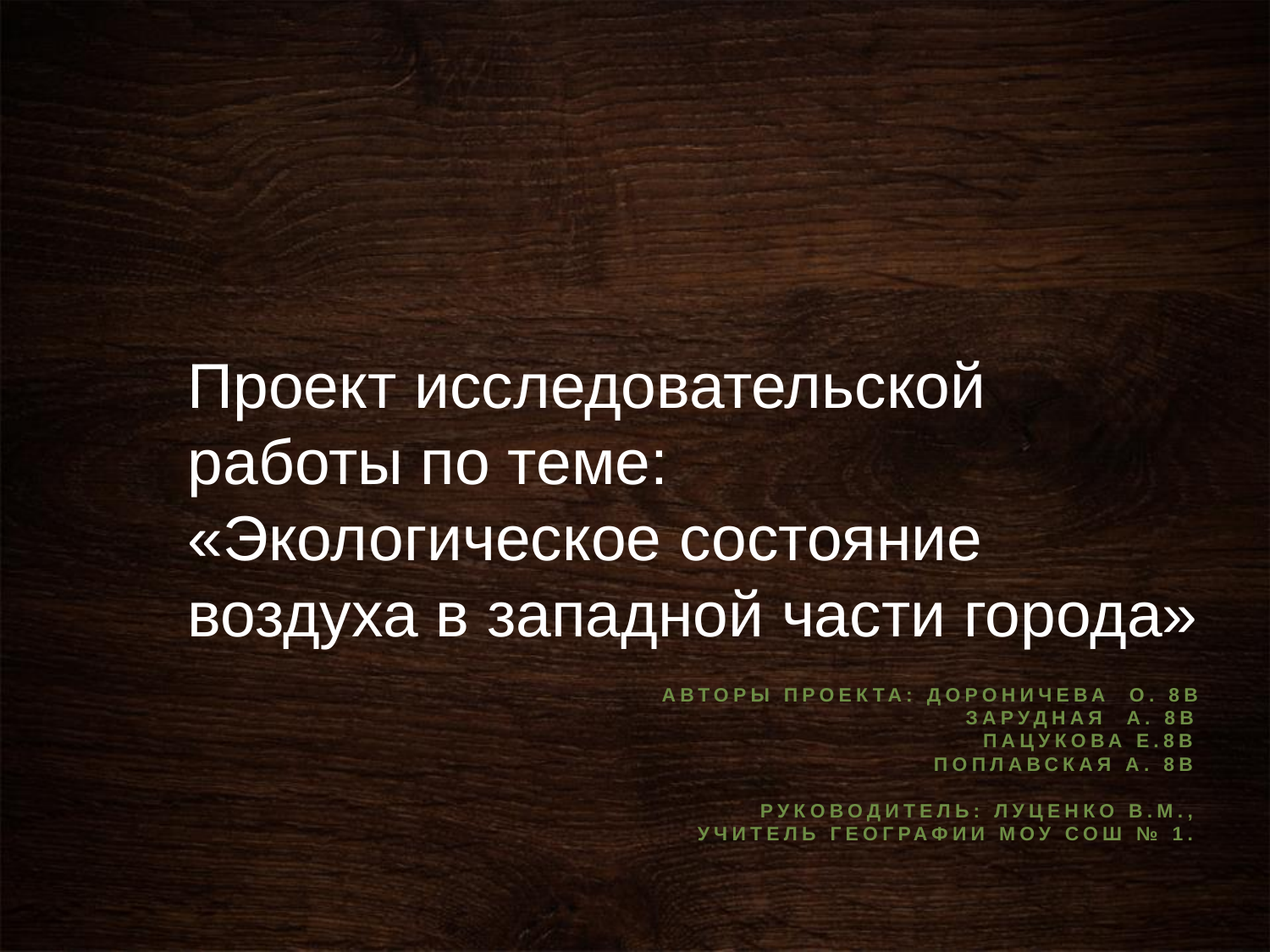

# Проект исследовательской работы по теме: «Экологическое состояние воздуха в западной части города»
Авторы проекта: Дороничева  О. 8В
Зарудная  А. 8В
                                                   Пацукова Е.8В
                                              Поплавская А. 8В
                      Руководитель: Луценко В.М.,
               учитель географии МОУ СОШ № 1.